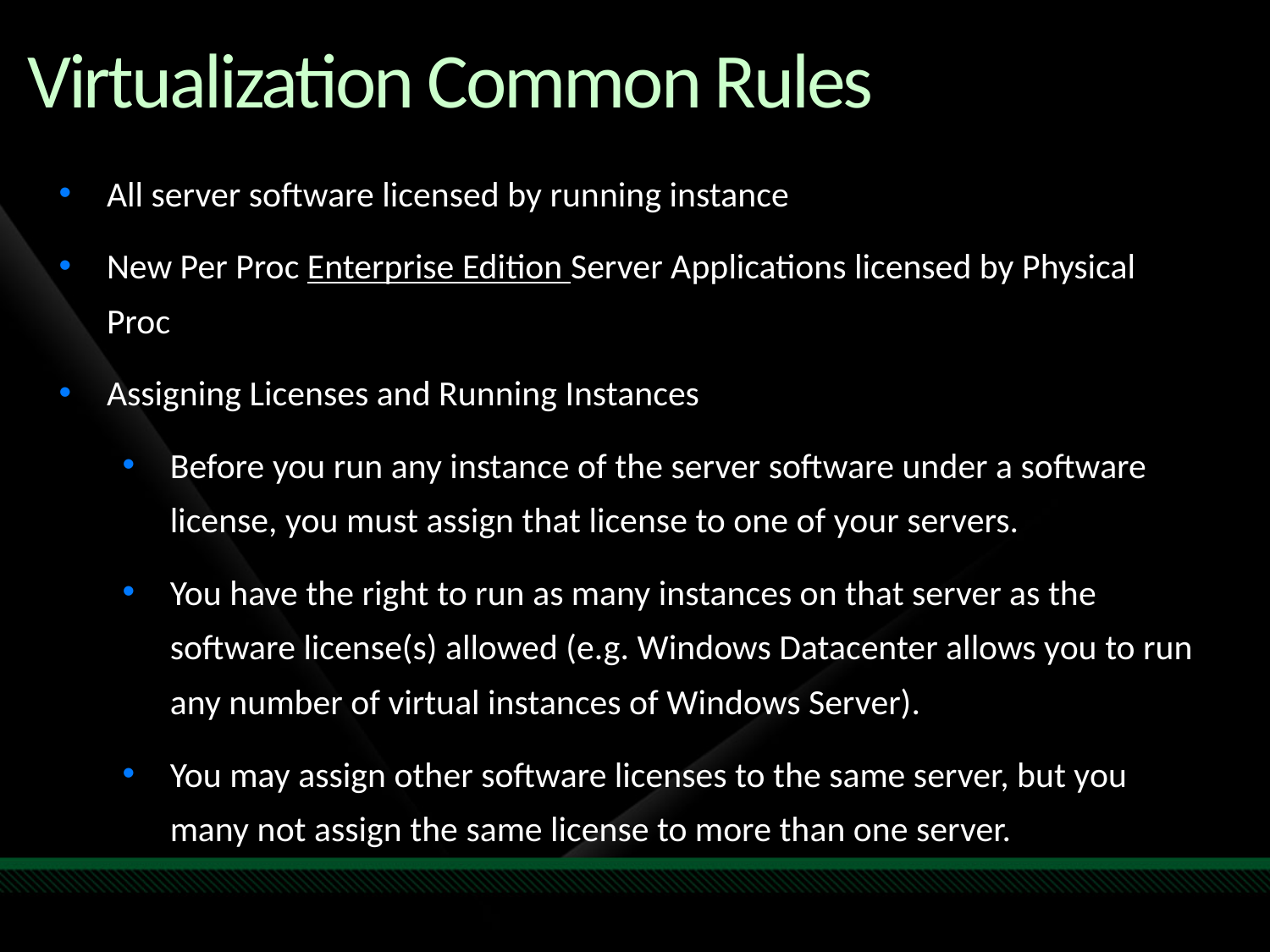

# Virtualization Common Rules
All server software licensed by running instance
New Per Proc Enterprise Edition Server Applications licensed by Physical Proc
Assigning Licenses and Running Instances
Before you run any instance of the server software under a software license, you must assign that license to one of your servers.
You have the right to run as many instances on that server as the software license(s) allowed (e.g. Windows Datacenter allows you to run any number of virtual instances of Windows Server).
You may assign other software licenses to the same server, but you many not assign the same license to more than one server.